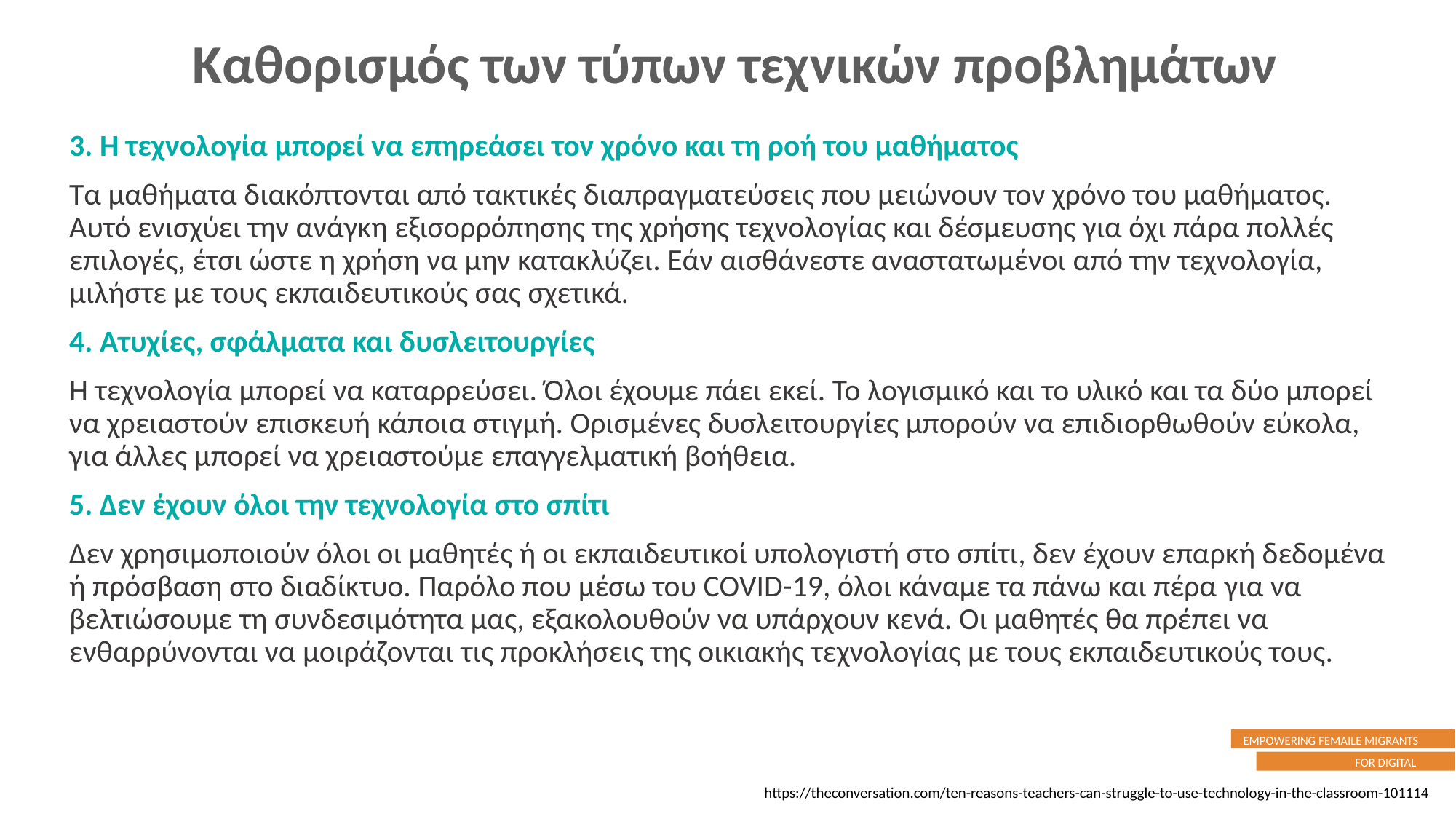

Καθορισμός των τύπων τεχνικών προβλημάτων
3. Η τεχνολογία μπορεί να επηρεάσει τον χρόνο και τη ροή του μαθήματος
Τα μαθήματα διακόπτονται από τακτικές διαπραγματεύσεις που μειώνουν τον χρόνο του μαθήματος. Αυτό ενισχύει την ανάγκη εξισορρόπησης της χρήσης τεχνολογίας και δέσμευσης για όχι πάρα πολλές επιλογές, έτσι ώστε η χρήση να μην κατακλύζει. Εάν αισθάνεστε αναστατωμένοι από την τεχνολογία, μιλήστε με τους εκπαιδευτικούς σας σχετικά.
4. Ατυχίες, σφάλματα και δυσλειτουργίες
Η τεχνολογία μπορεί να καταρρεύσει. Όλοι έχουμε πάει εκεί. Το λογισμικό και το υλικό και τα δύο μπορεί να χρειαστούν επισκευή κάποια στιγμή. Ορισμένες δυσλειτουργίες μπορούν να επιδιορθωθούν εύκολα, για άλλες μπορεί να χρειαστούμε επαγγελματική βοήθεια.
5. Δεν έχουν όλοι την τεχνολογία στο σπίτι
Δεν χρησιμοποιούν όλοι οι μαθητές ή οι εκπαιδευτικοί υπολογιστή στο σπίτι, δεν έχουν επαρκή δεδομένα ή πρόσβαση στο διαδίκτυο. Παρόλο που μέσω του COVID-19, όλοι κάναμε τα πάνω και πέρα ​​για να βελτιώσουμε τη συνδεσιμότητα μας, εξακολουθούν να υπάρχουν κενά. Οι μαθητές θα πρέπει να ενθαρρύνονται να μοιράζονται τις προκλήσεις της οικιακής τεχνολογίας με τους εκπαιδευτικούς τους.
https://theconversation.com/ten-reasons-teachers-can-struggle-to-use-technology-in-the-classroom-101114